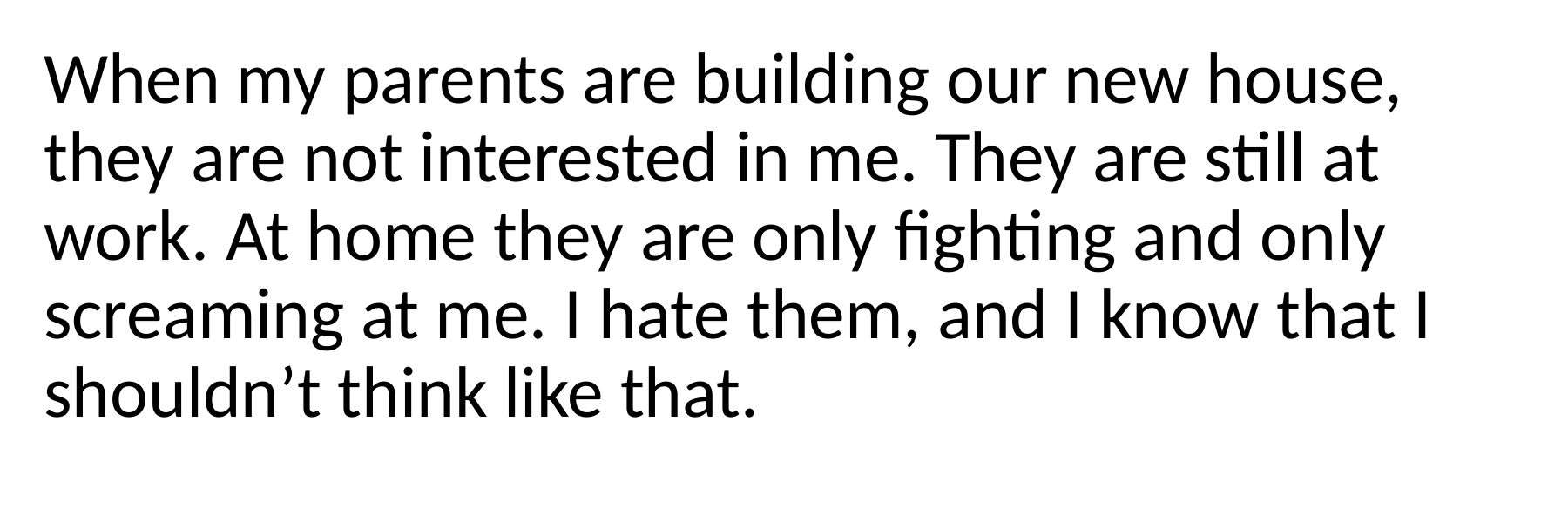

When my parents are building our new house, they are not interested in me. They are still at work. At home they are only fighting and only screaming at me. I hate them, and I know that I shouldn’t think like that.